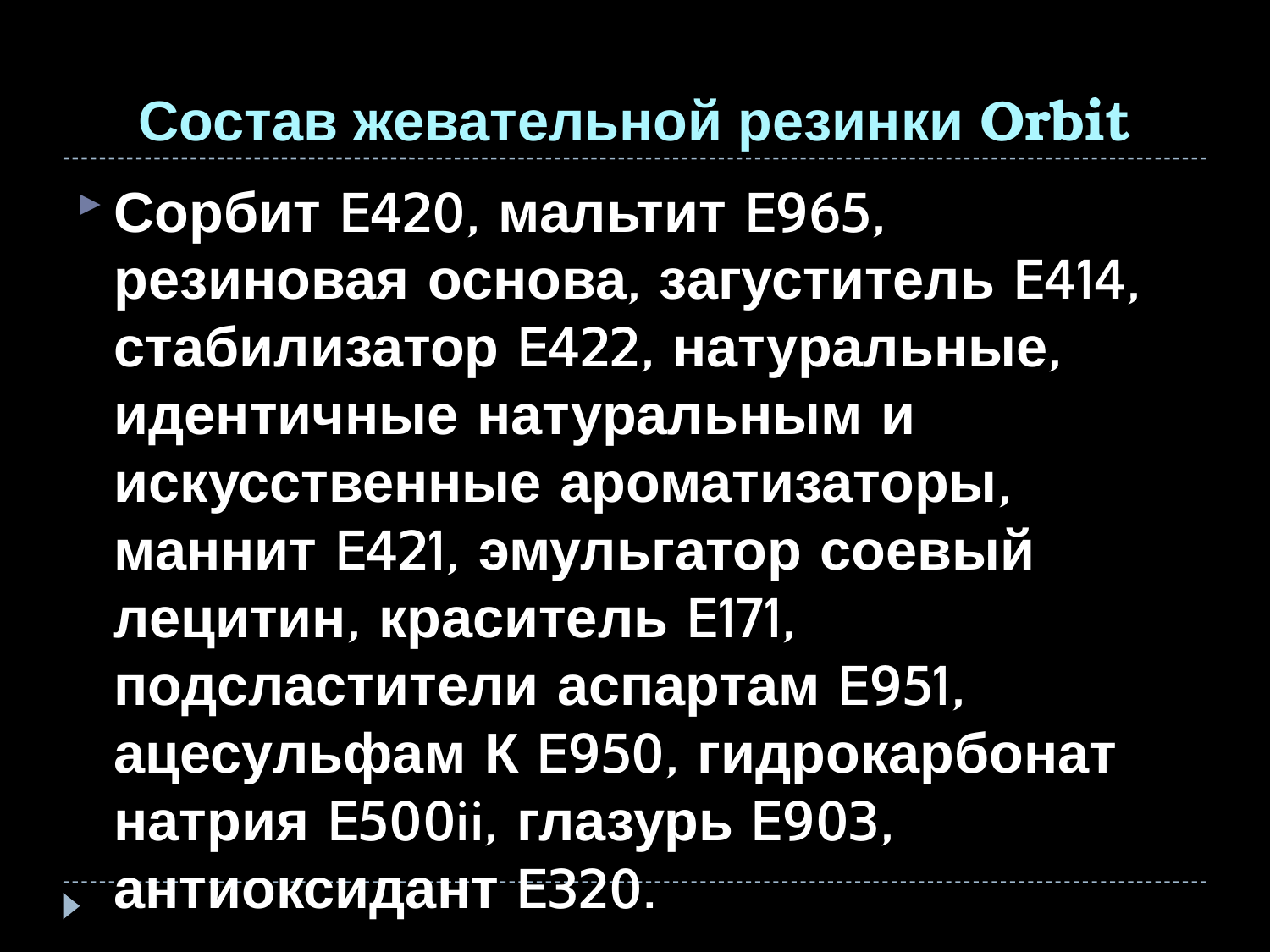

# Состав жевательной резинки Orbit
Сорбит E420, мальтит E965, резиновая основа, загуститель E414, стабилизатор E422, натуральные, идентичные натуральным и искусственные ароматизаторы, маннит E421, эмульгатор соевый лецитин, краситель E171, подсластители аспартам E951, ацесульфам К E950, гидрокарбонат натрия E500ii, глазурь E903, антиоксидант E320.